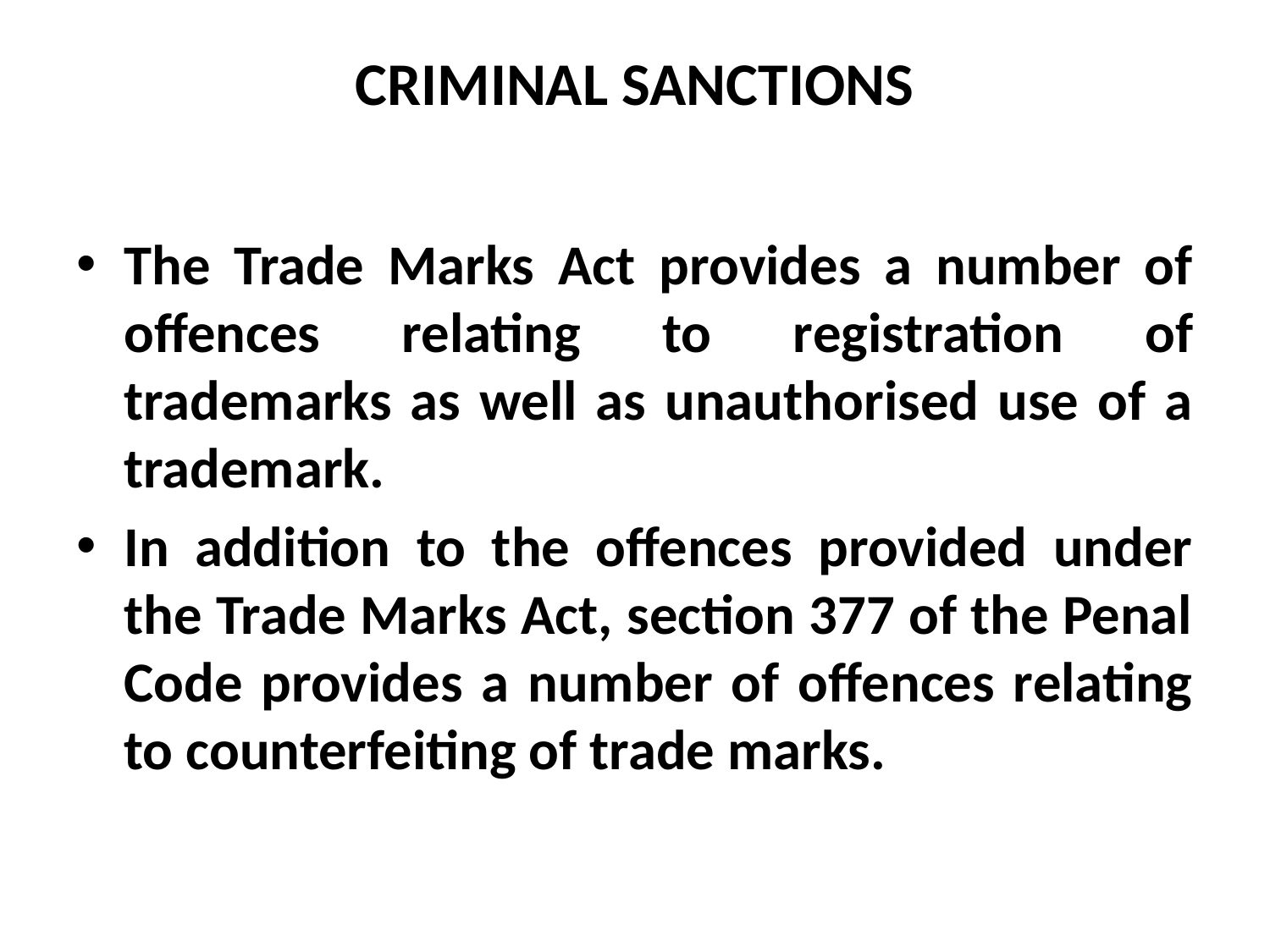

# CRIMINAL SANCTIONS
The Trade Marks Act provides a number of offences relating to registration of trademarks as well as unauthorised use of a trademark.
In addition to the offences provided under the Trade Marks Act, section 377 of the Penal Code provides a number of offences relating to counterfeiting of trade marks.